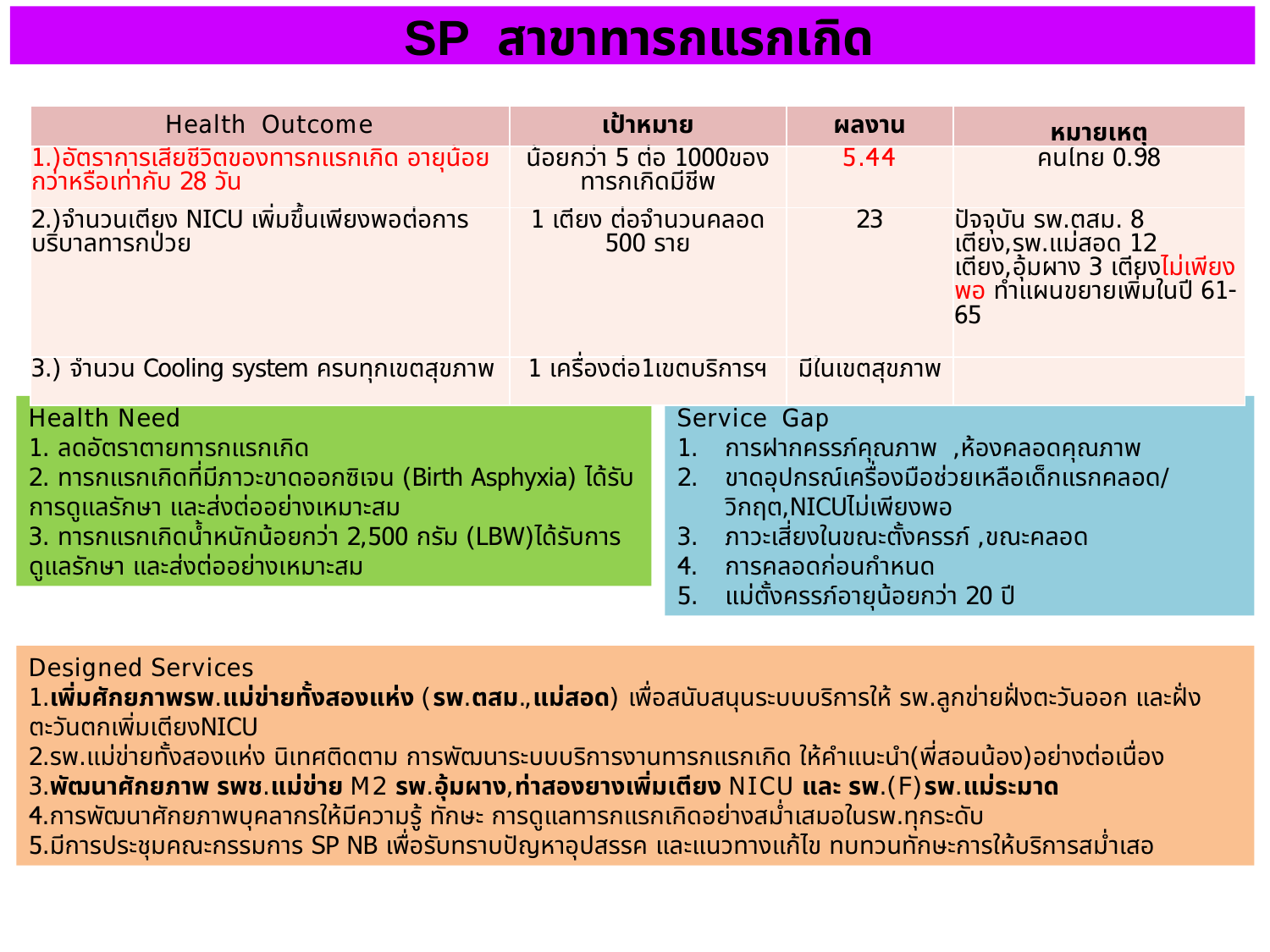

# SP  สาขาทารกแรกเกิด
| Health Outcome | เป้าหมาย | ผลงาน | หมายเหตุ |
| --- | --- | --- | --- |
| 1.)อัตราการเสียชีวิตของทารกแรกเกิด อายุน้อยกว่าหรือเท่ากับ 28 วัน | น้อยกว่า 5 ต่อ 1000ของทารกเกิดมีชีพ | 5.44 | คนไทย 0.98 |
| 2.)จำนวนเตียง NICU เพิ่มขึ้นเพียงพอต่อการบริบาลทารกป่วย | 1 เตียง ต่อจำนวนคลอด 500 ราย | 23 | ปัจจุบัน รพ.ตสม. 8 เตียง,รพ.แม่สอด 12 เตียง,อุ้มผาง 3 เตียงไม่เพียงพอ ทำแผนขยายเพิ่มในปี 61-65 |
| 3.) จำนวน Cooling system ครบทุกเขตสุขภาพ | 1 เครื่องต่อ1เขตบริการฯ | มีในเขตสุขภาพ |  |
Health Need
1. ลดอัตราตายทารกแรกเกิด
2. ทารกแรกเกิดที่มีภาวะขาดออกซิเจน (Birth Asphyxia) ได้รับการดูแลรักษา และส่งต่ออย่างเหมาะสม
3. ทารกแรกเกิดน้ำหนักน้อยกว่า 2,500 กรัม (LBW)ได้รับการดูแลรักษา และส่งต่ออย่างเหมาะสม
Service  Gap
การฝากครรภ์คุณภาพ  ,ห้องคลอดคุณภาพ
ขาดอุปกรณ์เครื่องมือช่วยเหลือเด็กแรกคลอด/วิกฤต,NICUไม่เพียงพอ
ภาวะเสี่ยงในขณะตั้งครรภ์ ,ขณะคลอด
การคลอดก่อนกำหนด
แม่ตั้งครรภ์อายุน้อยกว่า 20 ปี
Designed Services
1.เพิ่มศักยภาพรพ.แม่ข่ายทั้งสองแห่ง (รพ.ตสม.,แม่สอด) เพื่อสนับสนุนระบบบริการให้ รพ.ลูกข่ายฝั่งตะวันออก และฝั่งตะวันตกเพิ่มเตียงNICU
2.รพ.แม่ข่ายทั้งสองแห่ง นิเทศติดตาม การพัฒนาระบบบริการงานทารกแรกเกิด ให้คำแนะนำ(พี่สอนน้อง)อย่างต่อเนื่อง
3.พัฒนาศักยภาพ รพช.แม่ข่าย M2 รพ.อุ้มผาง,ท่าสองยางเพิ่มเตียง NICU และ รพ.(F)รพ.แม่ระมาด
4.การพัฒนาศักยภาพบุคลากรให้มีความรู้ ทักษะ การดูแลทารกแรกเกิดอย่างสม่ำเสมอในรพ.ทุกระดับ
5.มีการประชุมคณะกรรมการ SP NB เพื่อรับทราบปัญหาอุปสรรค และแนวทางแก้ไข ทบทวนทักษะการให้บริการสม่ำเสอ